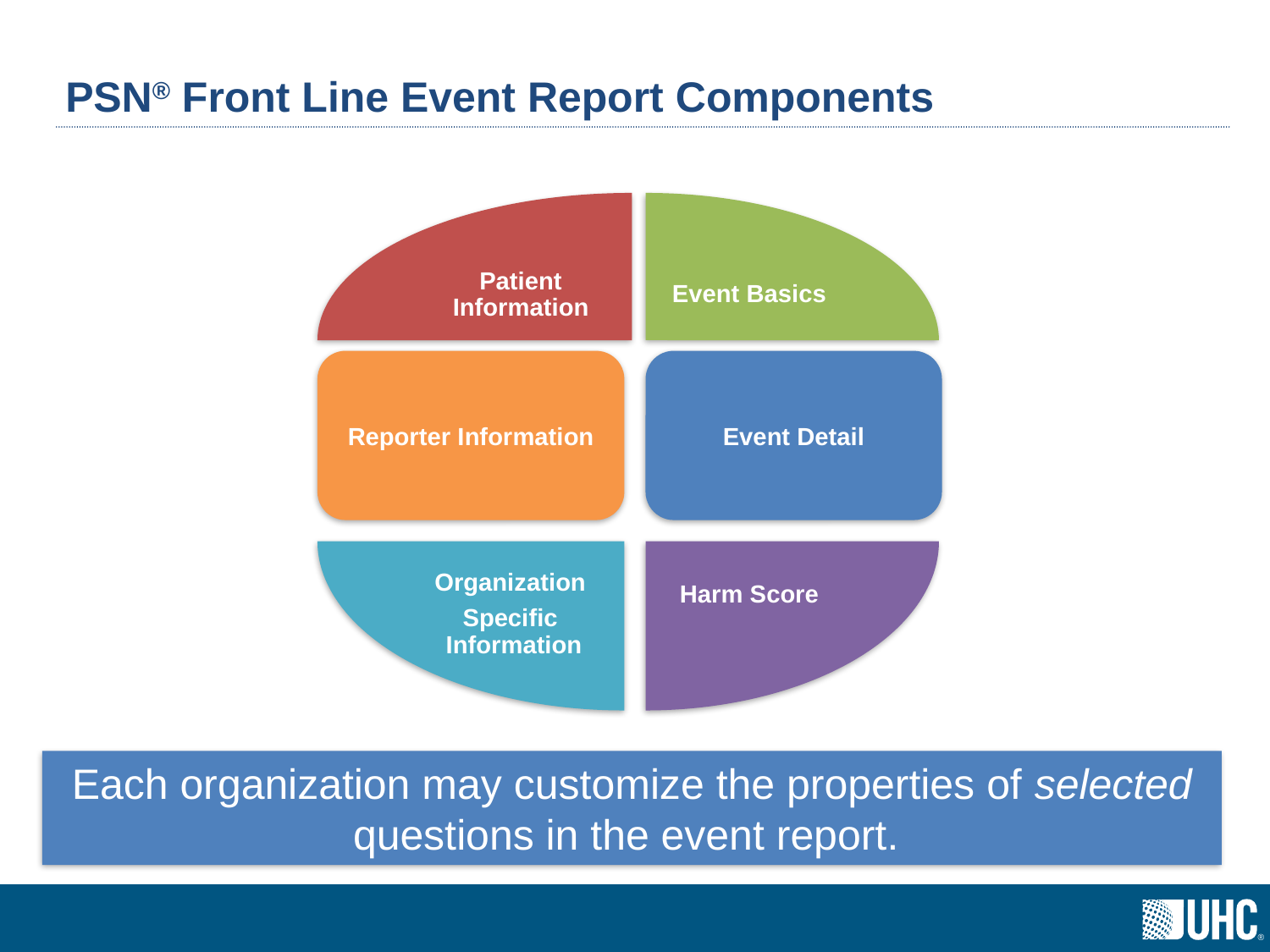

# PSN® Front Line Event Report Components
Patient Information
Event Basics
Reporter Information
Event Detail

Organization
Specific  Information
Harm Score
Each organization may customize the properties of selected questions in the event report.